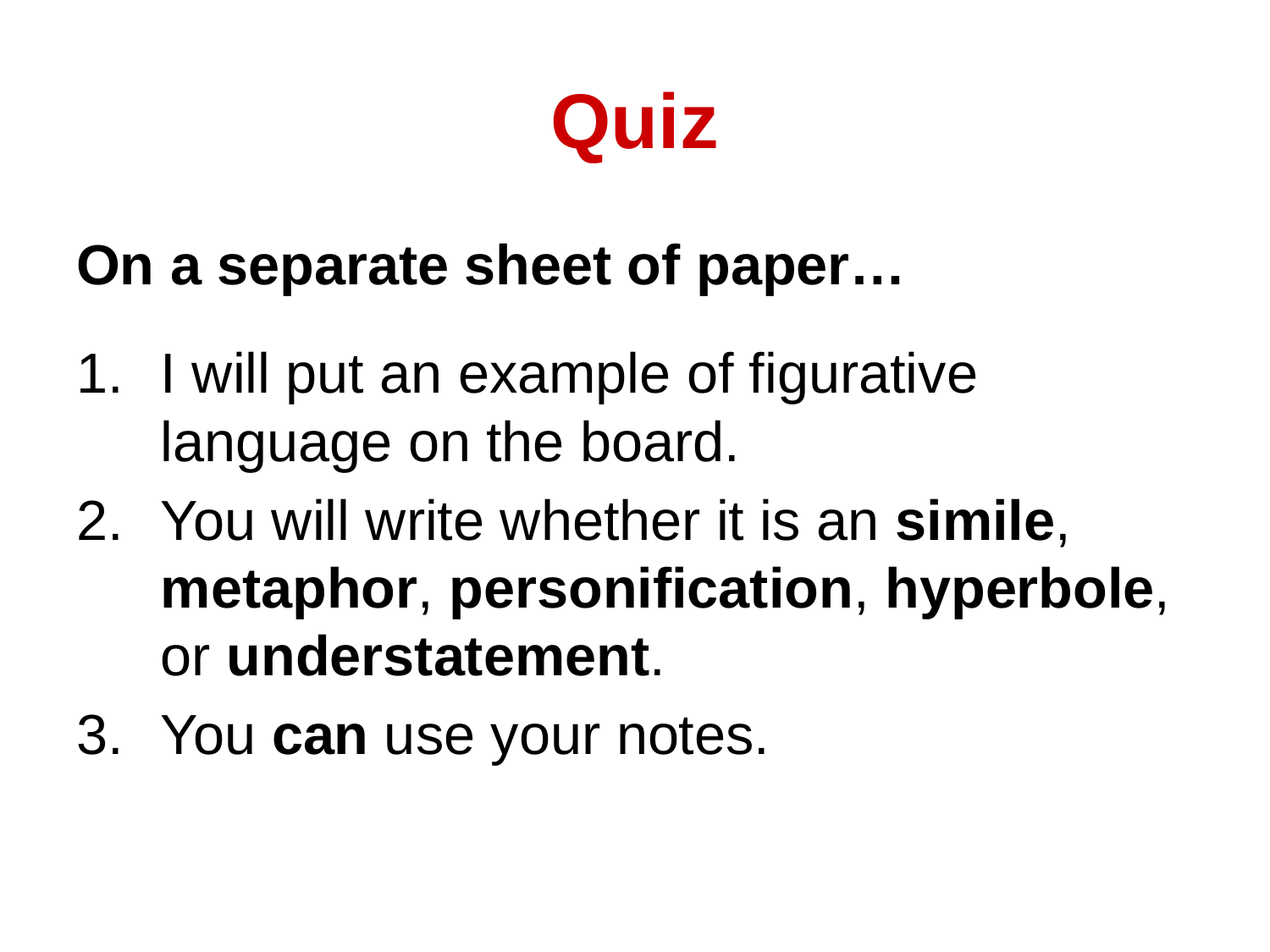

# Quiz
On a separate sheet of paper…

I will put an example of figurative language on the board.
You will write whether it is an simile, metaphor, personification, hyperbole, or understatement.
You can use your notes.